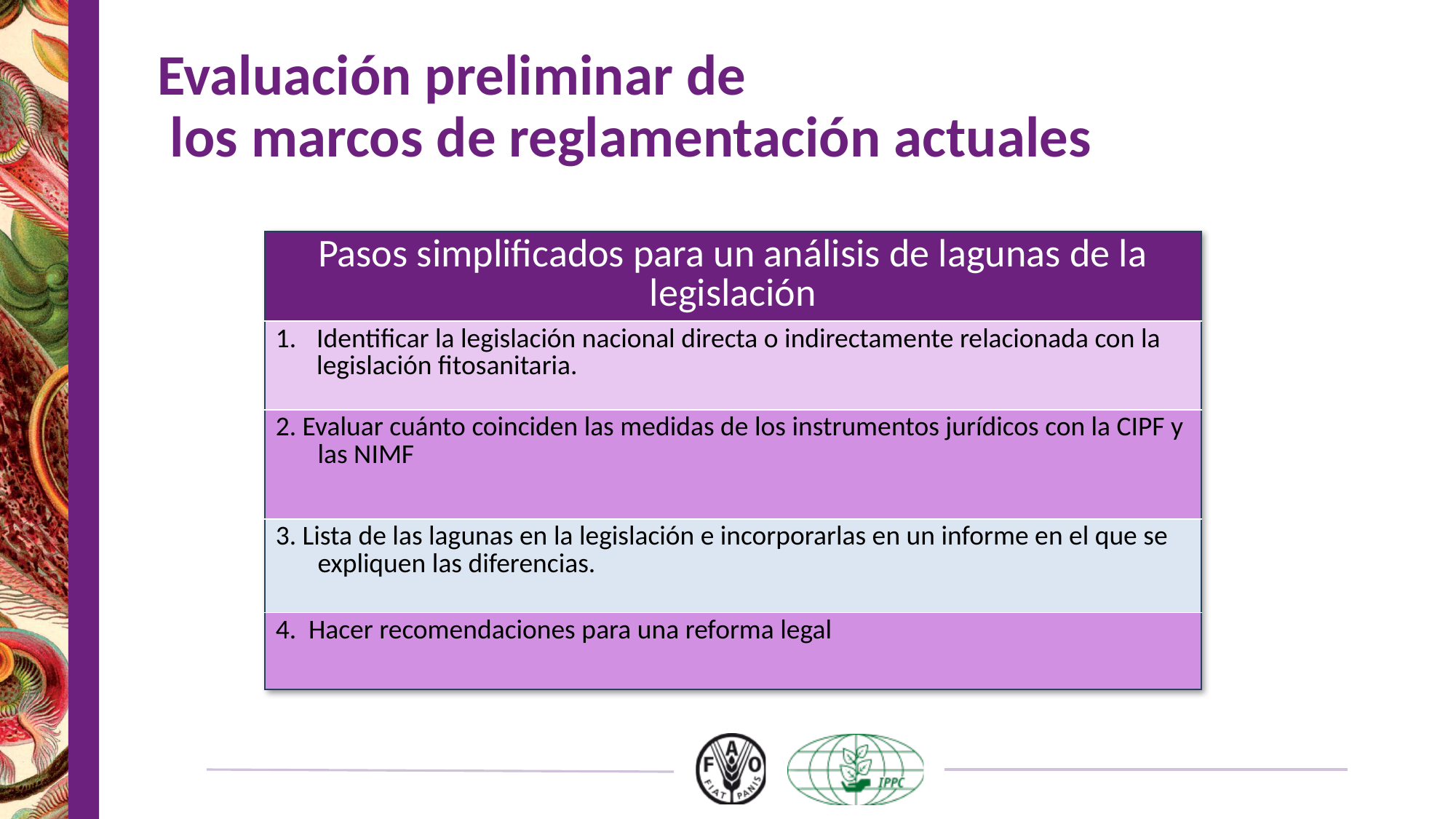

Evaluación preliminar de
 los marcos de reglamentación actuales
| Pasos simplificados para un análisis de lagunas de la legislación |
| --- |
| Identificar la legislación nacional directa o indirectamente relacionada con la legislación fitosanitaria. |
| 2. Evaluar cuánto coinciden las medidas de los instrumentos jurídicos con la CIPF y las NIMF |
| 3. Lista de las lagunas en la legislación e incorporarlas en un informe en el que se expliquen las diferencias. |
| 4. Hacer recomendaciones para una reforma legal |